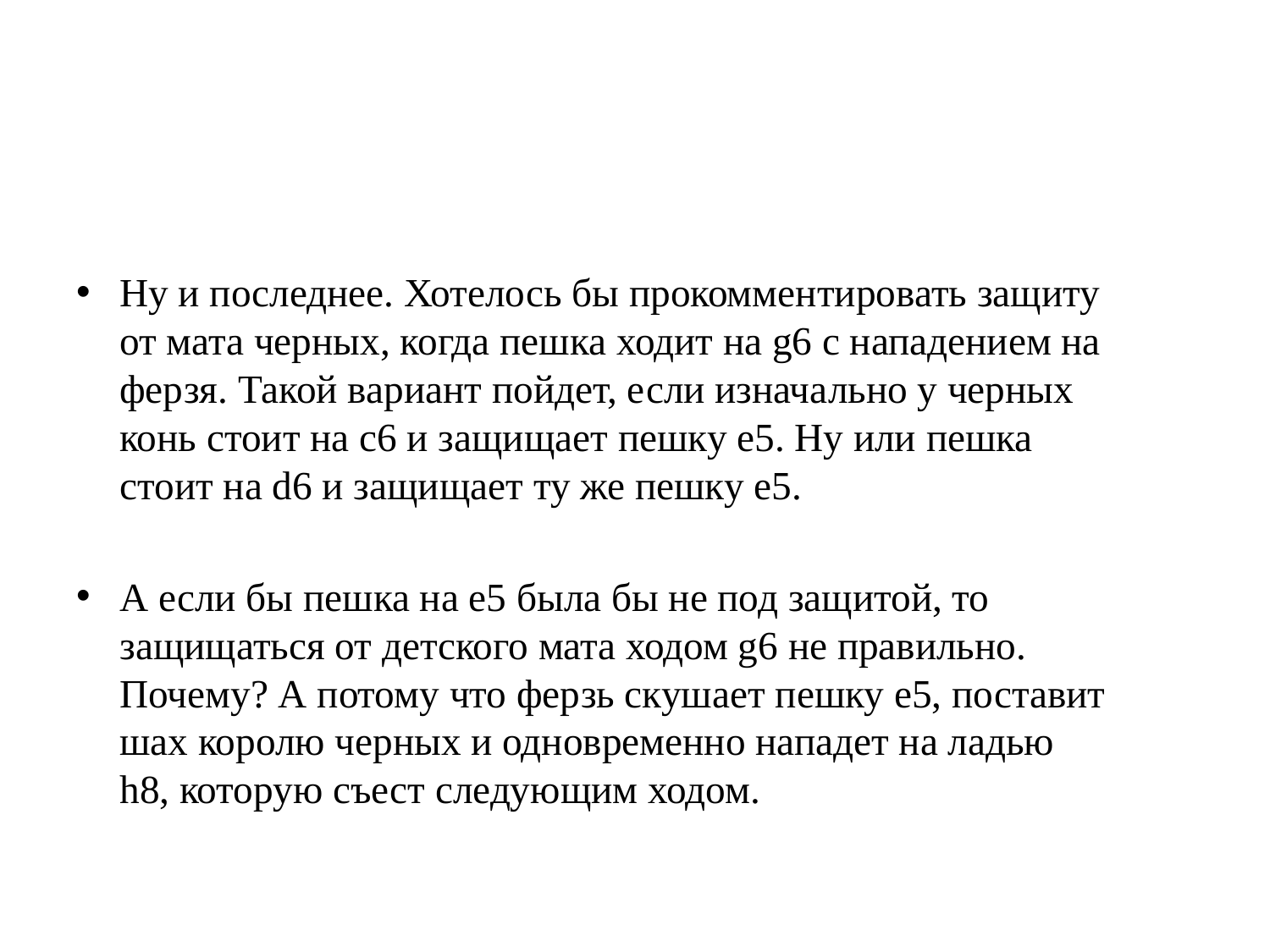

Ну и последнее. Хотелось бы прокомментировать защиту от мата черных, когда пешка ходит на g6 с нападением на ферзя. Такой вариант пойдет, если изначально у черных конь стоит на c6 и защищает пешку e5. Ну или пешка стоит на d6 и защищает ту же пешку e5.

А если бы пешка на e5 была бы не под защитой, то защищаться от детского мата ходом g6 не правильно. Почему? А потому что ферзь скушает пешку e5, поставит шах королю черных и одновременно нападет на ладью h8, которую съест следующим ходом.

#